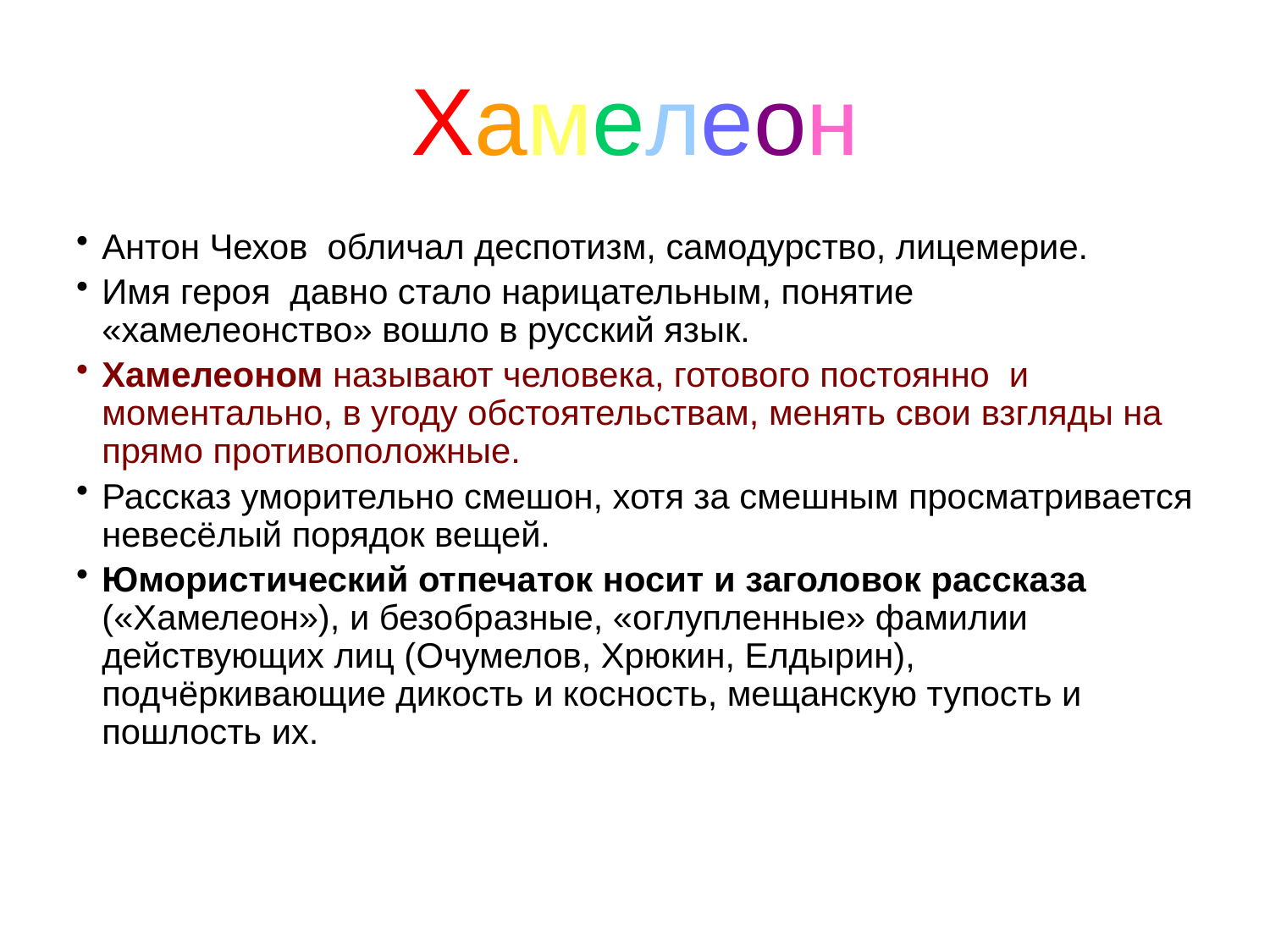

# Хамелеон
Антон Чехов  обличал деспотизм, самодурство, лицемерие.
Имя героя  давно стало нарицательным, понятие «хамелеонство» вошло в русский язык.
Хамелеоном называют человека, готового постоянно  и моментально, в угоду обстоятельствам, менять свои взгляды на прямо противоположные.
Рассказ уморительно смешон, хотя за смешным просматривается невесёлый порядок вещей.
Юмористический отпечаток носит и заголовок рассказа («Хамелеон»), и безобразные, «оглупленные» фамилии действующих лиц (Очумелов, Хрюкин, Елдырин), подчёркивающие дикость и косность, мещанскую тупость и пошлость их.